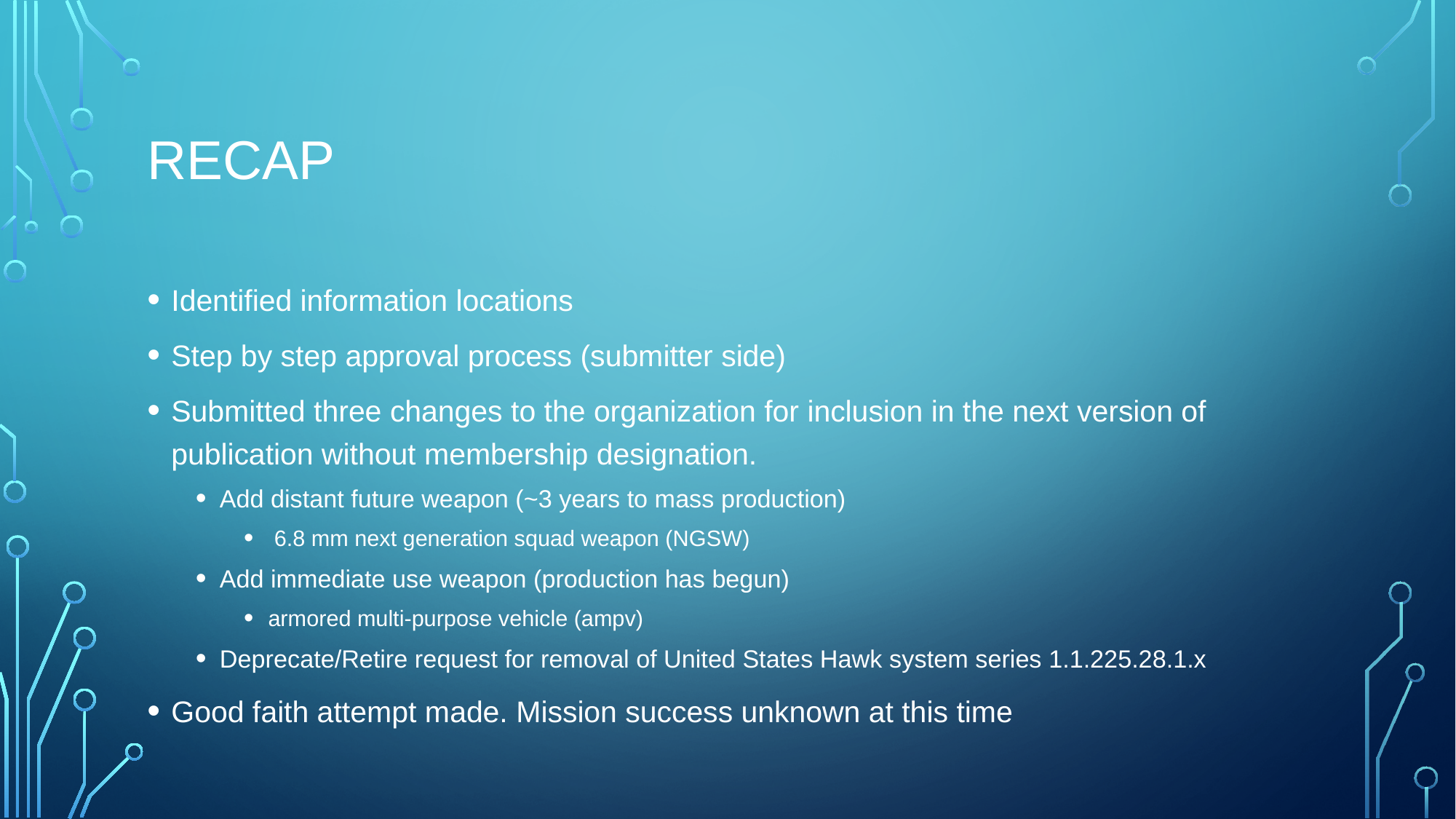

# recap
Identified information locations
Step by step approval process (submitter side)
Submitted three changes to the organization for inclusion in the next version of publication without membership designation.
Add distant future weapon (~3 years to mass production)
 6.8 mm next generation squad weapon (NGSW)
Add immediate use weapon (production has begun)
armored multi-purpose vehicle (ampv)
Deprecate/Retire request for removal of United States Hawk system series 1.1.225.28.1.x
Good faith attempt made. Mission success unknown at this time